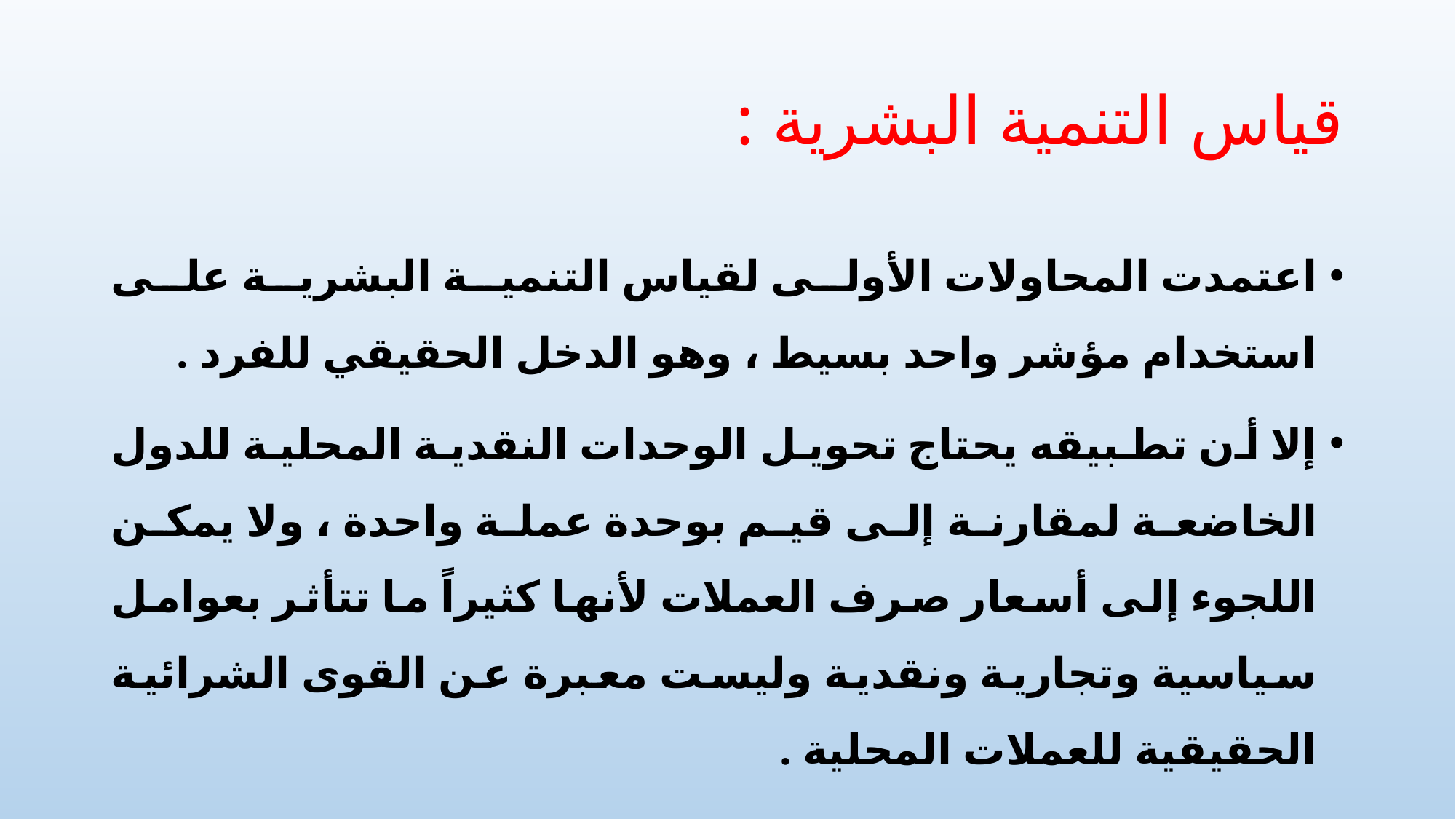

# قياس التنمية البشرية :
اعتمدت المحاولات الأولى لقياس التنمية البشرية على استخدام مؤشر واحد بسيط ، وهو الدخل الحقيقي للفرد .
إلا أن تطبيقه يحتاج تحويل الوحدات النقدية المحلية للدول الخاضعة لمقارنة إلى قيم بوحدة عملة واحدة ، ولا يمكن اللجوء إلى أسعار صرف العملات لأنها كثيراً ما تتأثر بعوامل سياسية وتجارية ونقدية وليست معبرة عن القوى الشرائية الحقيقية للعملات المحلية .